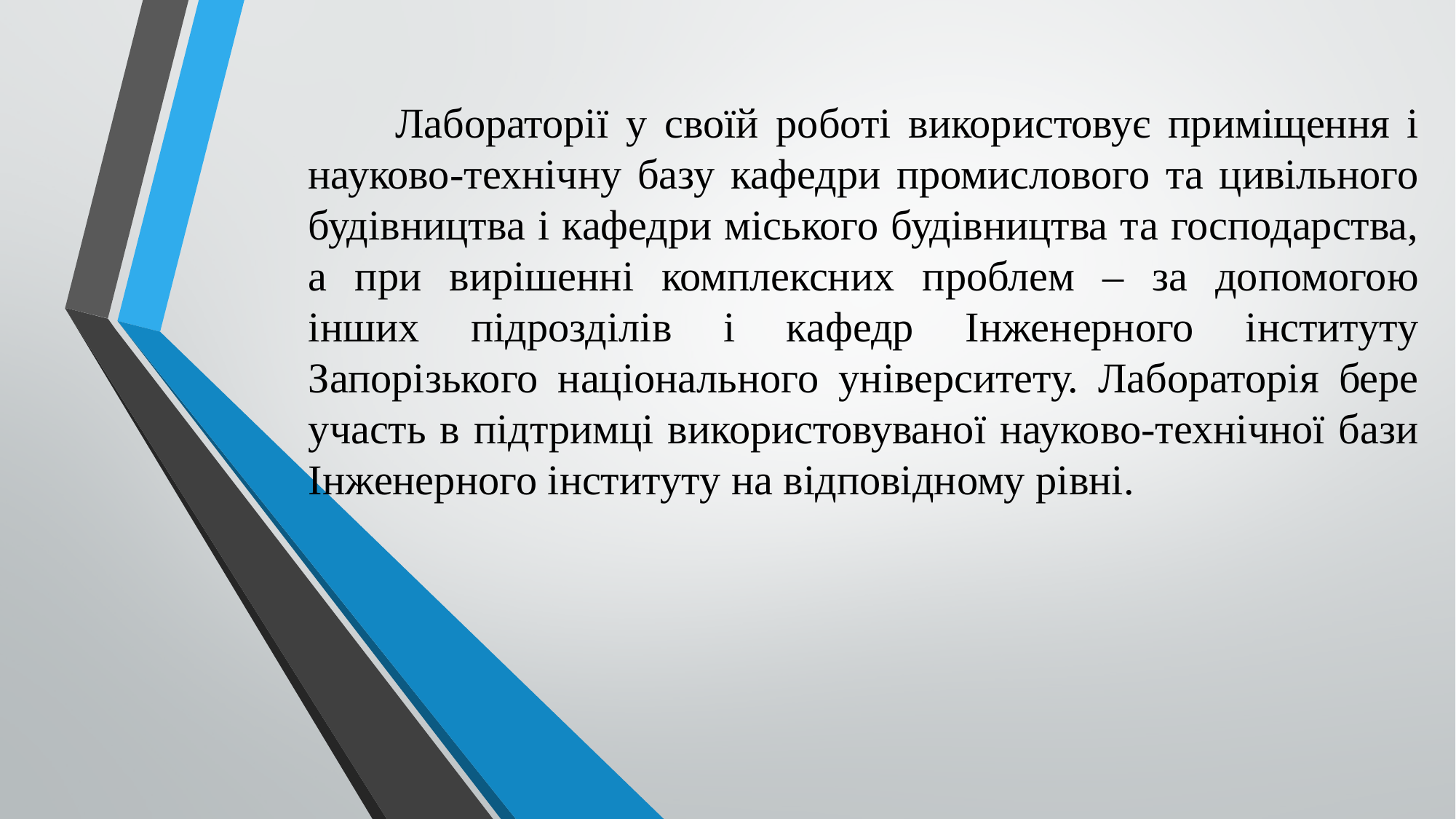

# Лабораторії у своїй роботі використовує приміщення і науково-технічну базу кафедри промислового та цивільного будівництва і кафедри міського будівництва та господарства, а при вирішенні комплексних проблем – за допомогою інших підрозділів і кафедр Інженерного інституту Запорізького національного університету. Лабораторія бере участь в підтримці використовуваної науково-технічної бази Інженерного інституту на відповідному рівні.